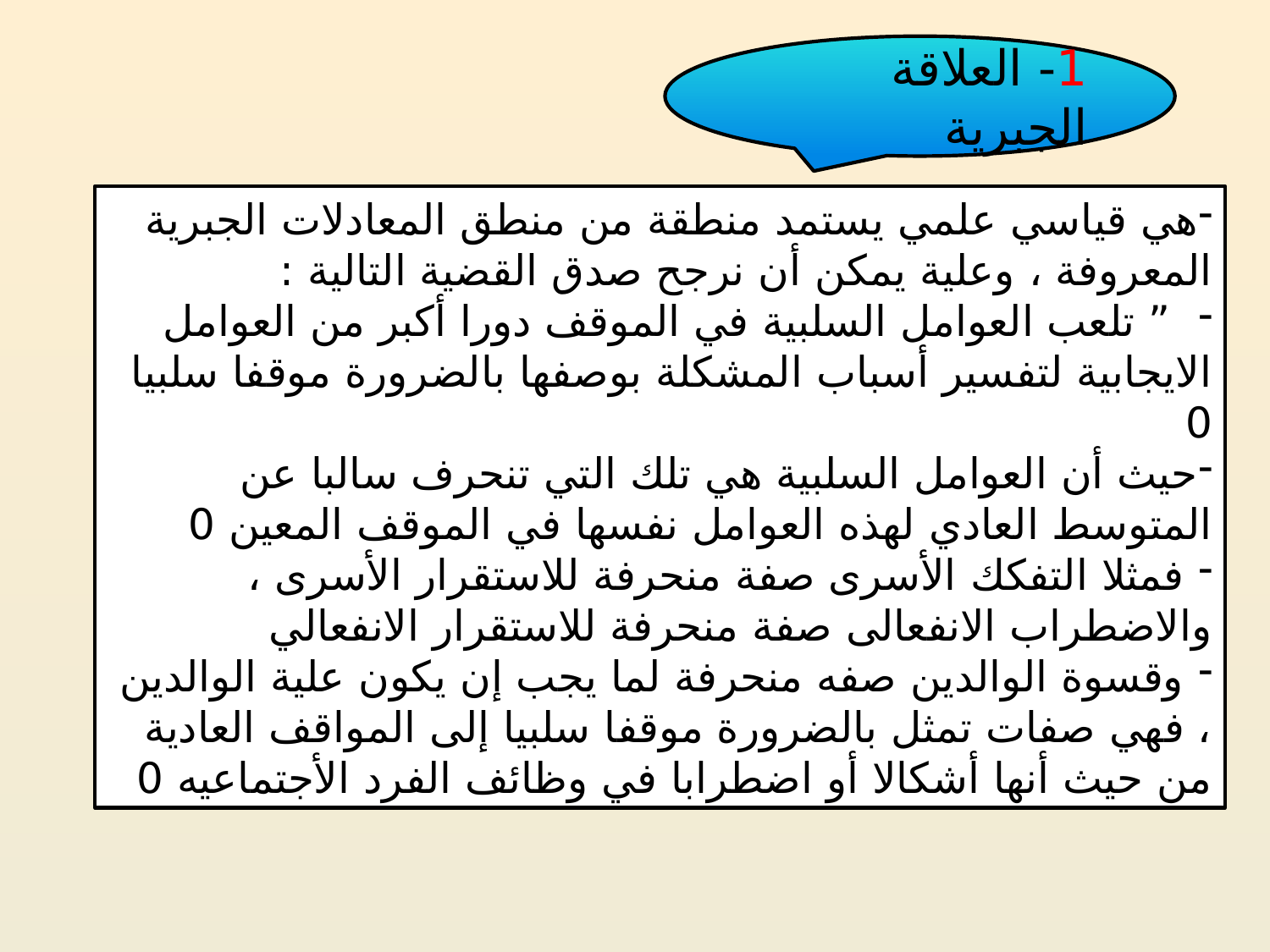

1- العلاقة الجبرية
هي قياسي علمي يستمد منطقة من منطق المعادلات الجبرية المعروفة ، وعلية يمكن أن نرجح صدق القضية التالية :
  ” تلعب العوامل السلبية في الموقف دورا أكبر من العوامل الايجابية لتفسير أسباب المشكلة بوصفها بالضرورة موقفا سلبيا 0
حيث أن العوامل السلبية هي تلك التي تنحرف سالبا عن المتوسط العادي لهذه العوامل نفسها في الموقف المعين 0
 فمثلا التفكك الأسرى صفة منحرفة للاستقرار الأسرى ، والاضطراب الانفعالى صفة منحرفة للاستقرار الانفعالي
 وقسوة الوالدين صفه منحرفة لما يجب إن يكون علية الوالدين ، فهي صفات تمثل بالضرورة موقفا سلبيا إلى المواقف العادية من حيث أنها أشكالا أو اضطرابا في وظائف الفرد الأجتماعيه 0